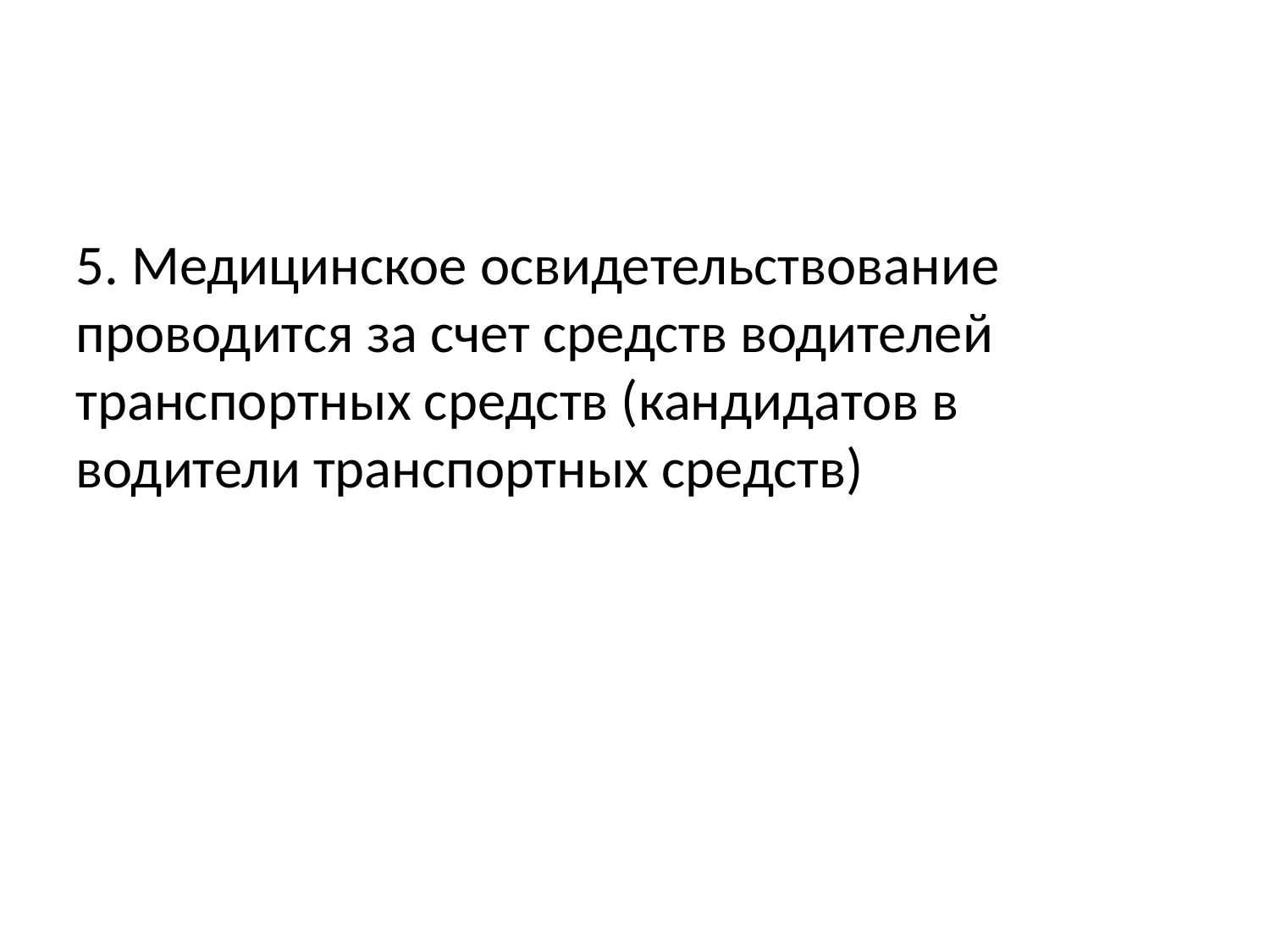

5. Медицинское освидетельствование проводится за счет средств водителей транспортных средств (кандидатов в водители транспортных средств)